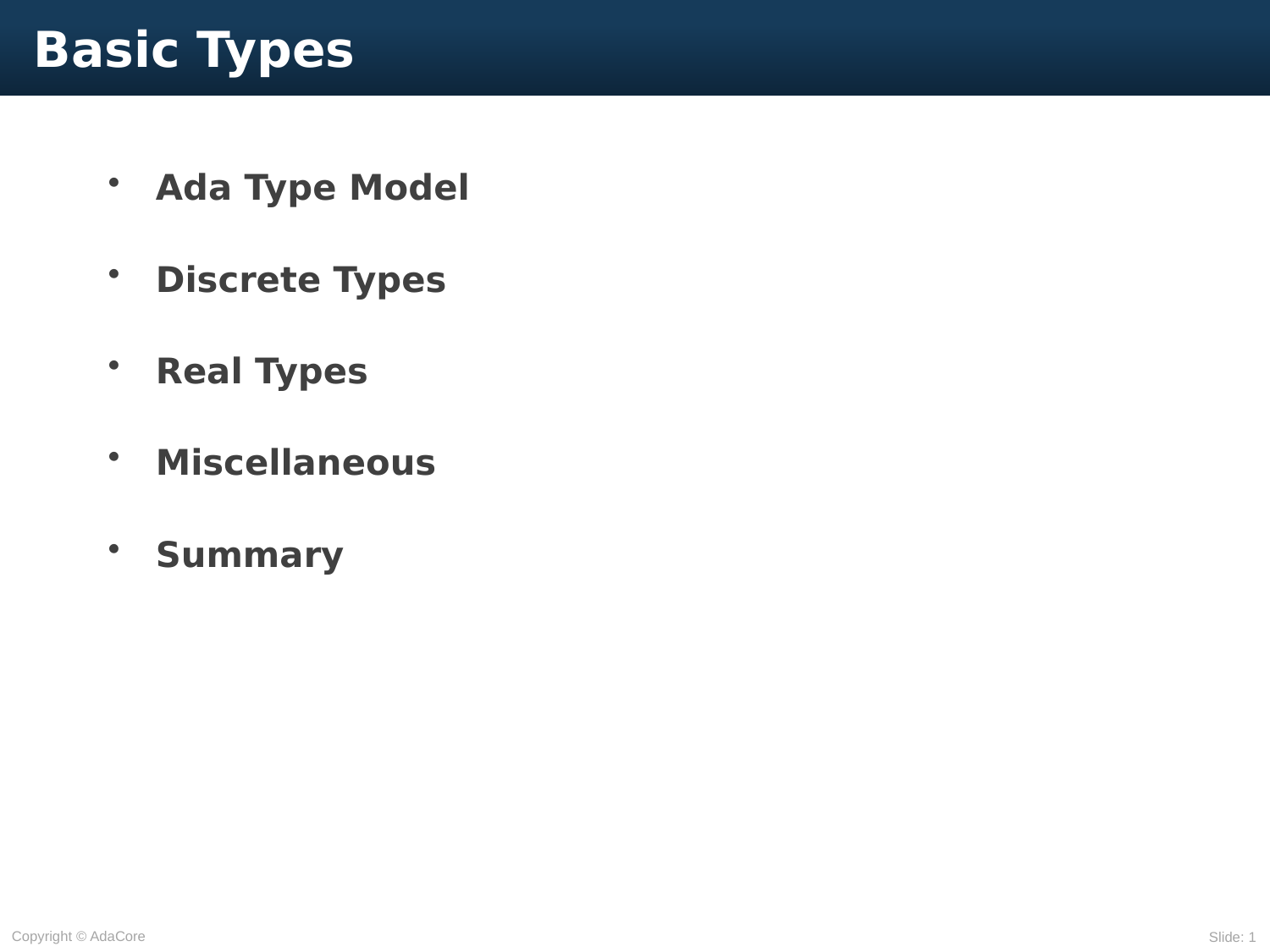

# Basic Types
Ada Type Model
Discrete Types
Real Types
Miscellaneous
Summary